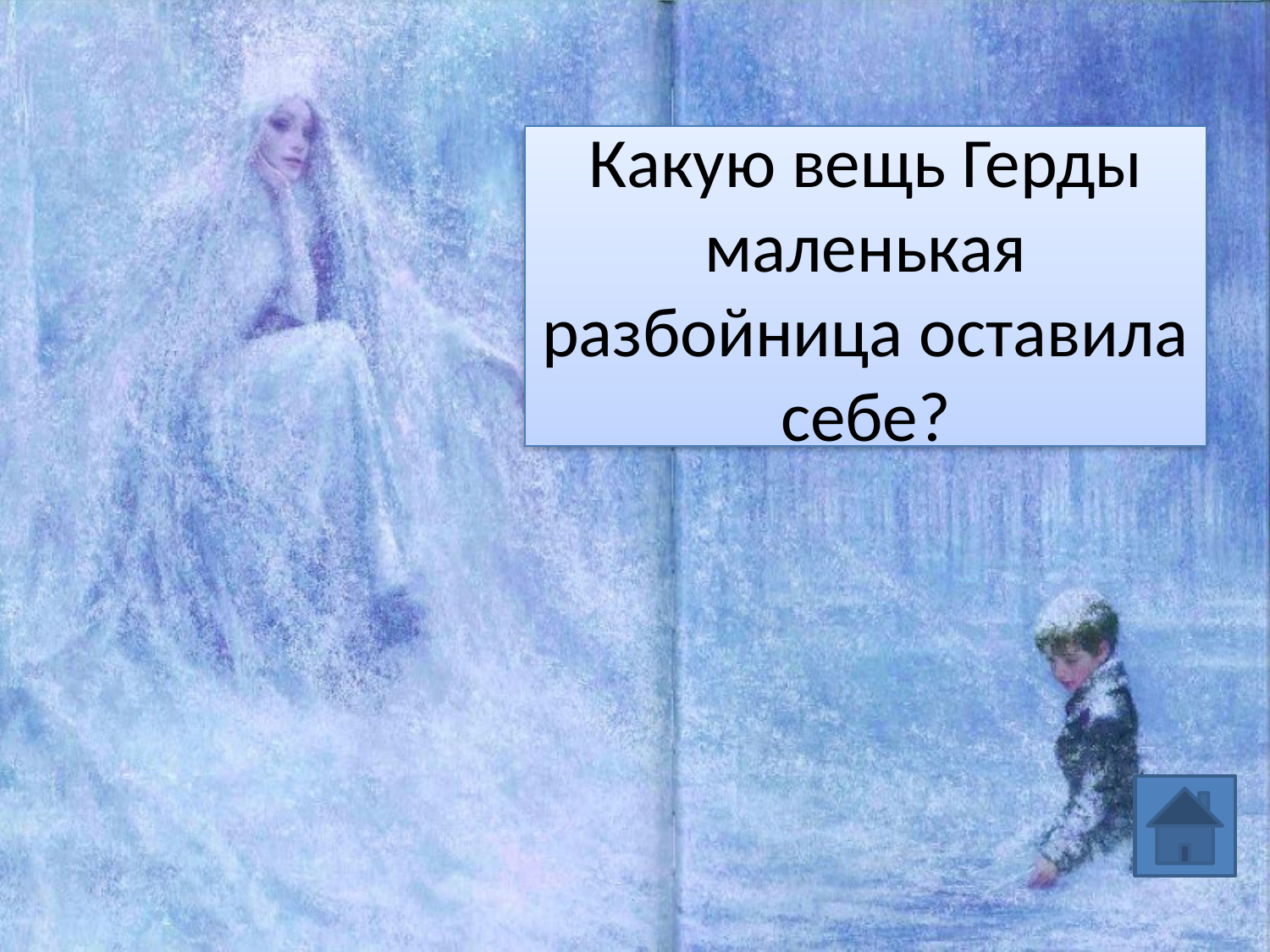

# Какую вещь Герды маленькая разбойница оставила себе?